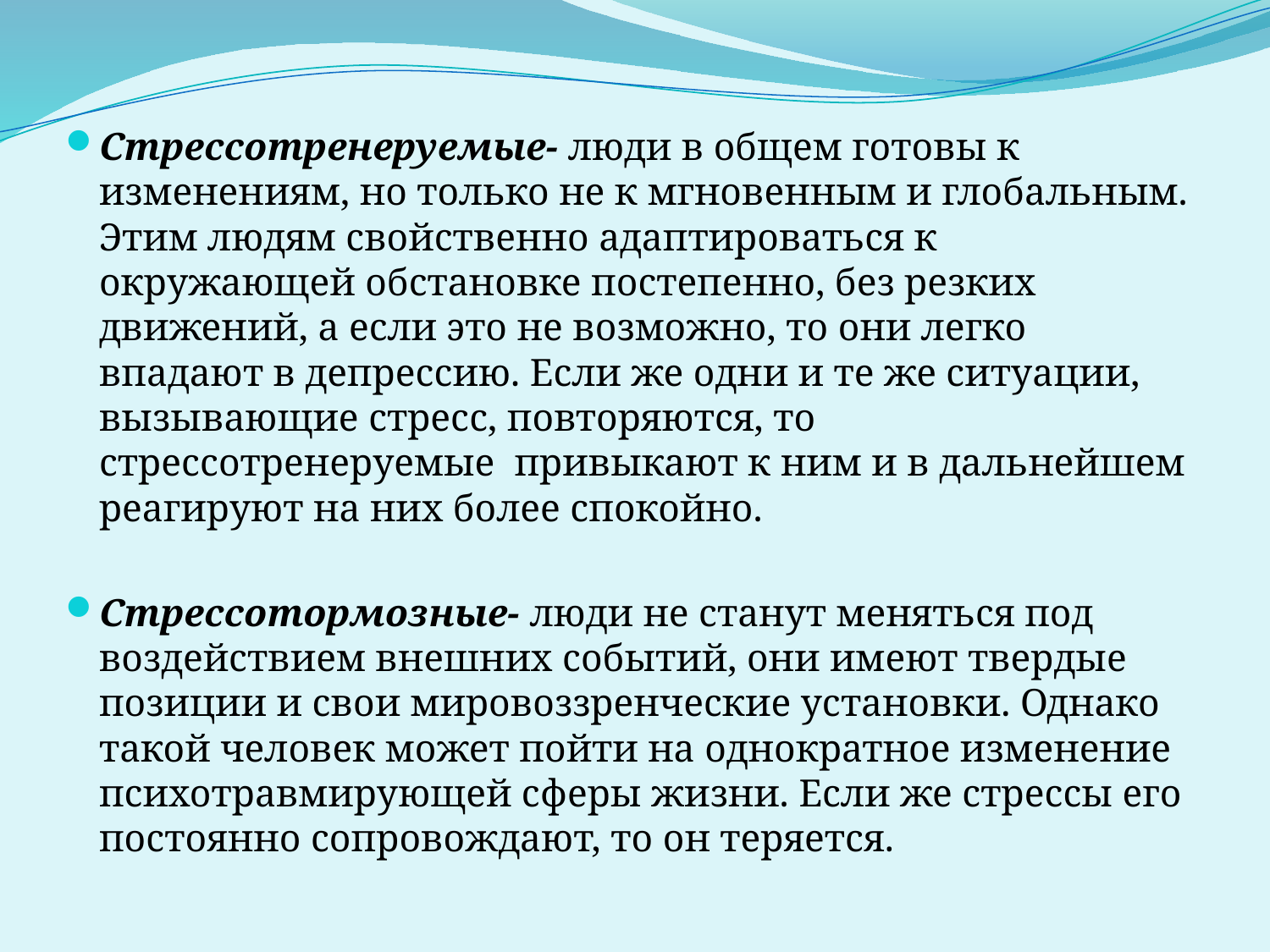

Стрессотренеруемые- люди в общем готовы к изменениям, но только не к мгновенным и глобальным. Этим людям свойственно адаптироваться к окружающей обстановке постепенно, без резких движений, а если это не возможно, то они легко впадают в депрессию. Если же одни и те же ситуации, вызывающие стресс, повторяются, то стрессотренеруемые  привыкают к ним и в дальнейшем реагируют на них более спокойно.

Стрессотормозные- люди не станут меняться под воздействием внешних событий, они имеют твердые позиции и свои мировоззренческие установки. Однако такой человек может пойти на однократное изменение психотравмирующей сферы жизни. Если же стрессы его постоянно сопровождают, то он теряется.